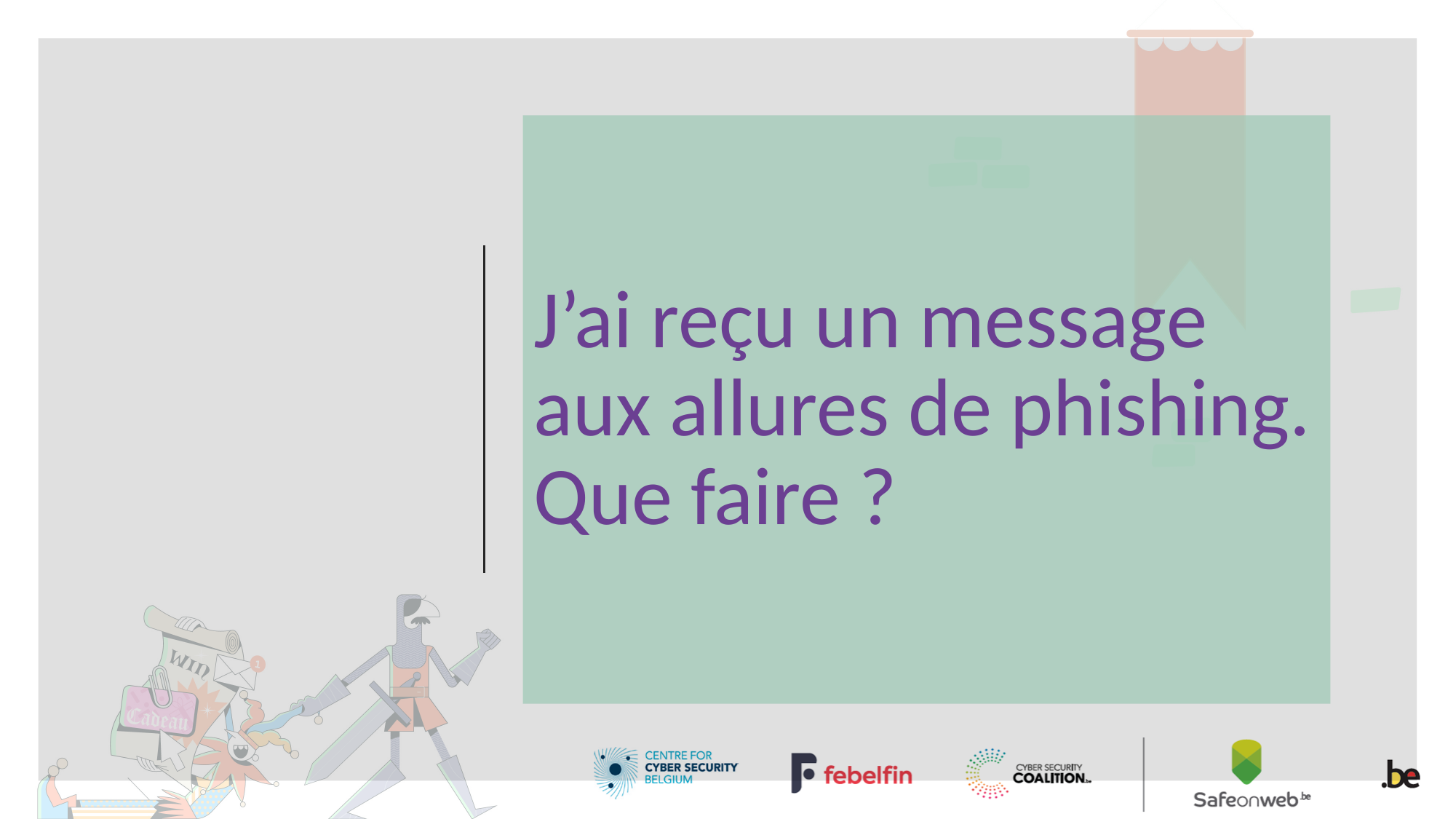

# J’ai reçu un message aux allures de phishing. Que faire ?